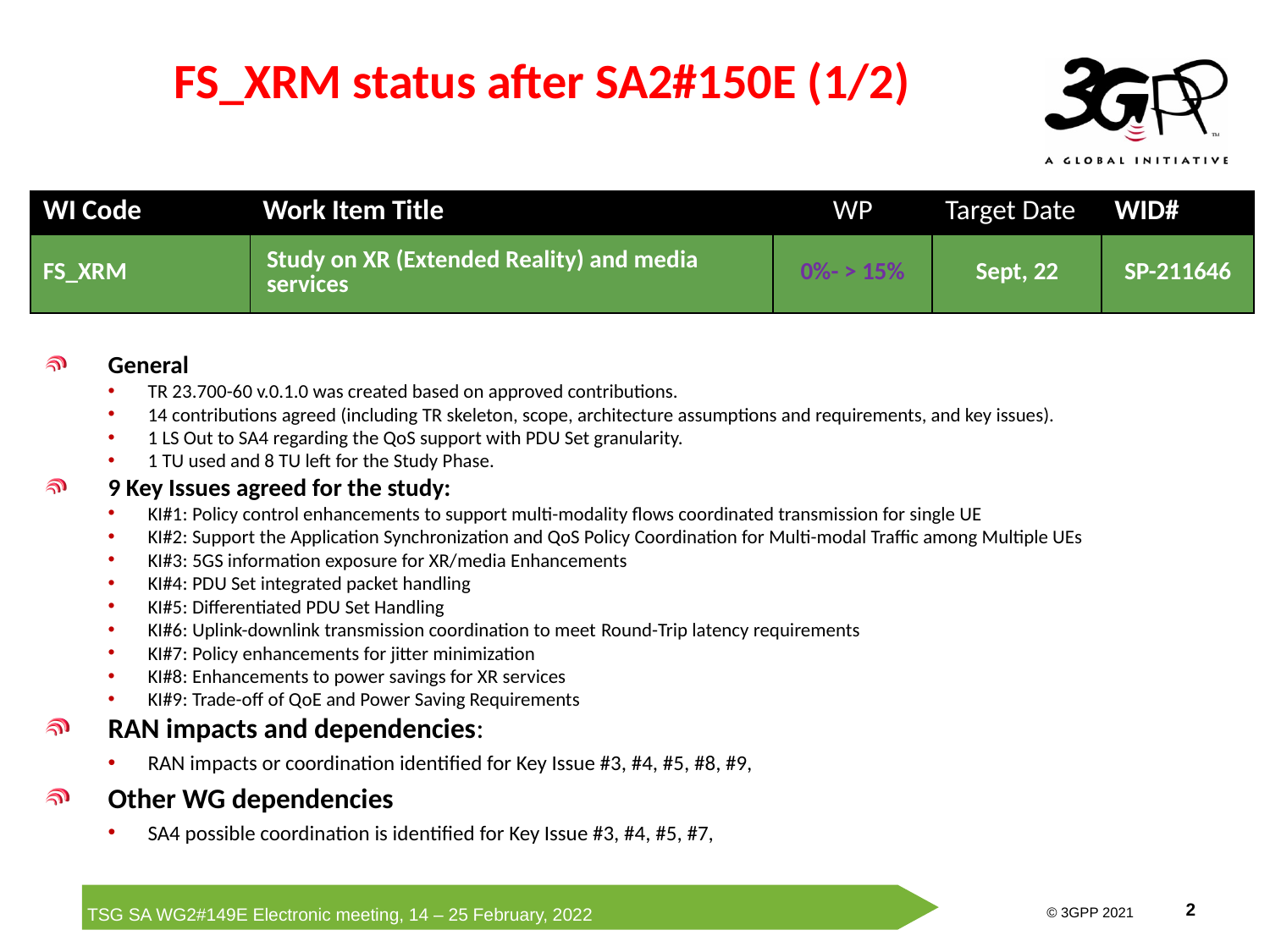

# FS_XRM status after SA2#150E (1/2)
| WI Code | Work Item Title | WP | Target Date | WID# |
| --- | --- | --- | --- | --- |
| FS\_XRM | Study on XR (Extended Reality) and media services | 0%- > 15% | Sept, 22 | SP-211646 |
General
TR 23.700-60 v.0.1.0 was created based on approved contributions.
14 contributions agreed (including TR skeleton, scope, architecture assumptions and requirements, and key issues).
1 LS Out to SA4 regarding the QoS support with PDU Set granularity.
1 TU used and 8 TU left for the Study Phase.
9 Key Issues agreed for the study:
KI#1: Policy control enhancements to support multi-modality flows coordinated transmission for single UE
KI#2: Support the Application Synchronization and QoS Policy Coordination for Multi-modal Traffic among Multiple UEs
KI#3: 5GS information exposure for XR/media Enhancements
KI#4: PDU Set integrated packet handling
KI#5: Differentiated PDU Set Handling
KI#6: Uplink-downlink transmission coordination to meet Round-Trip latency requirements
KI#7: Policy enhancements for jitter minimization
KI#8: Enhancements to power savings for XR services
KI#9: Trade-off of QoE and Power Saving Requirements
RAN impacts and dependencies:
RAN impacts or coordination identified for Key Issue #3, #4, #5, #8, #9,
Other WG dependencies
SA4 possible coordination is identified for Key Issue #3, #4, #5, #7,